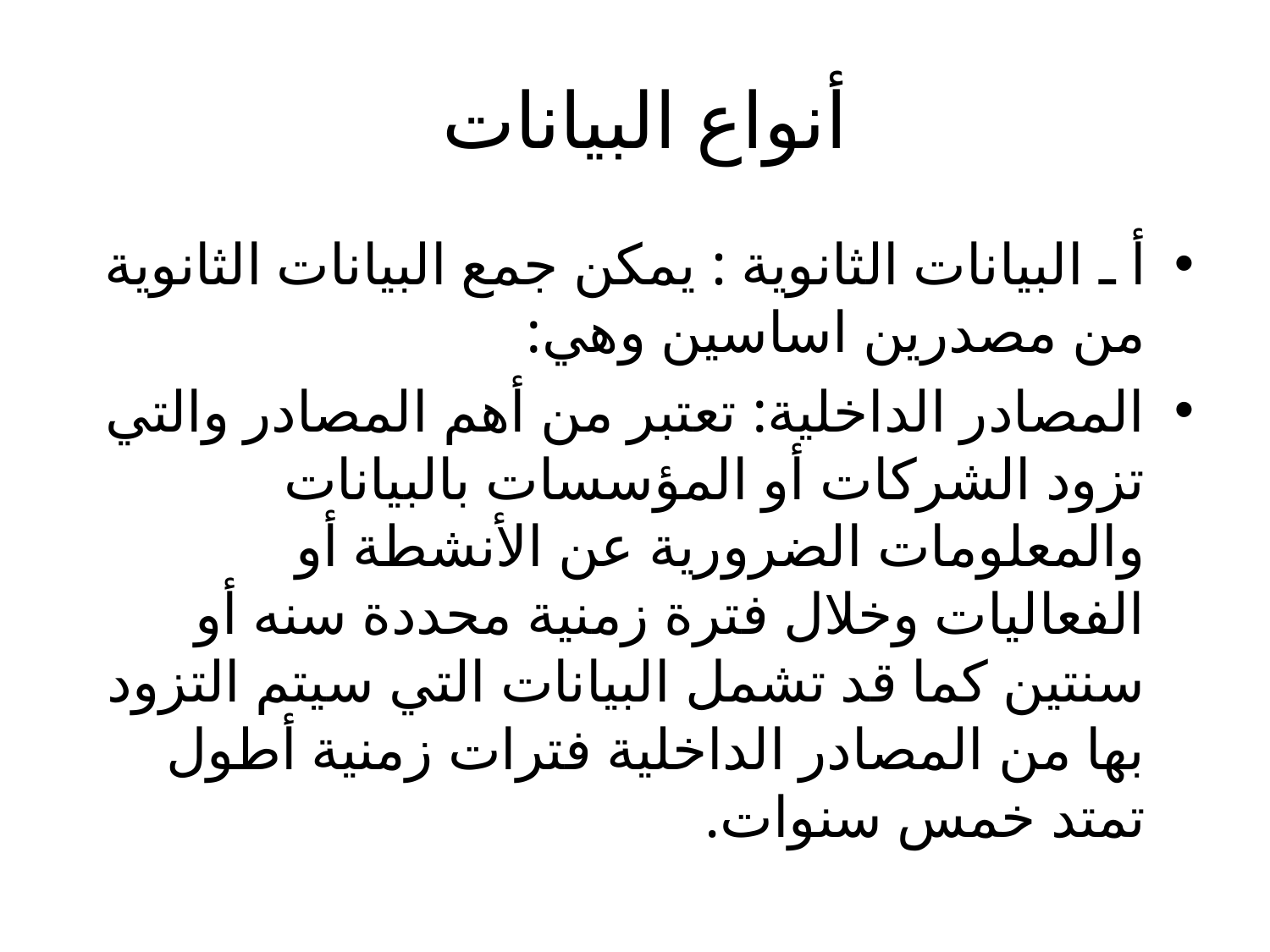

# أنواع البيانات
أ ـ البيانات الثانوية : يمكن جمع البيانات الثانوية من مصدرين اساسين وهي:
المصادر الداخلية: تعتبر من أهم المصادر والتي تزود الشركات أو المؤسسات بالبيانات والمعلومات الضرورية عن الأنشطة أو الفعاليات وخلال فترة زمنية محددة سنه أو سنتين كما قد تشمل البيانات التي سيتم التزود بها من المصادر الداخلية فترات زمنية أطول تمتد خمس سنوات.